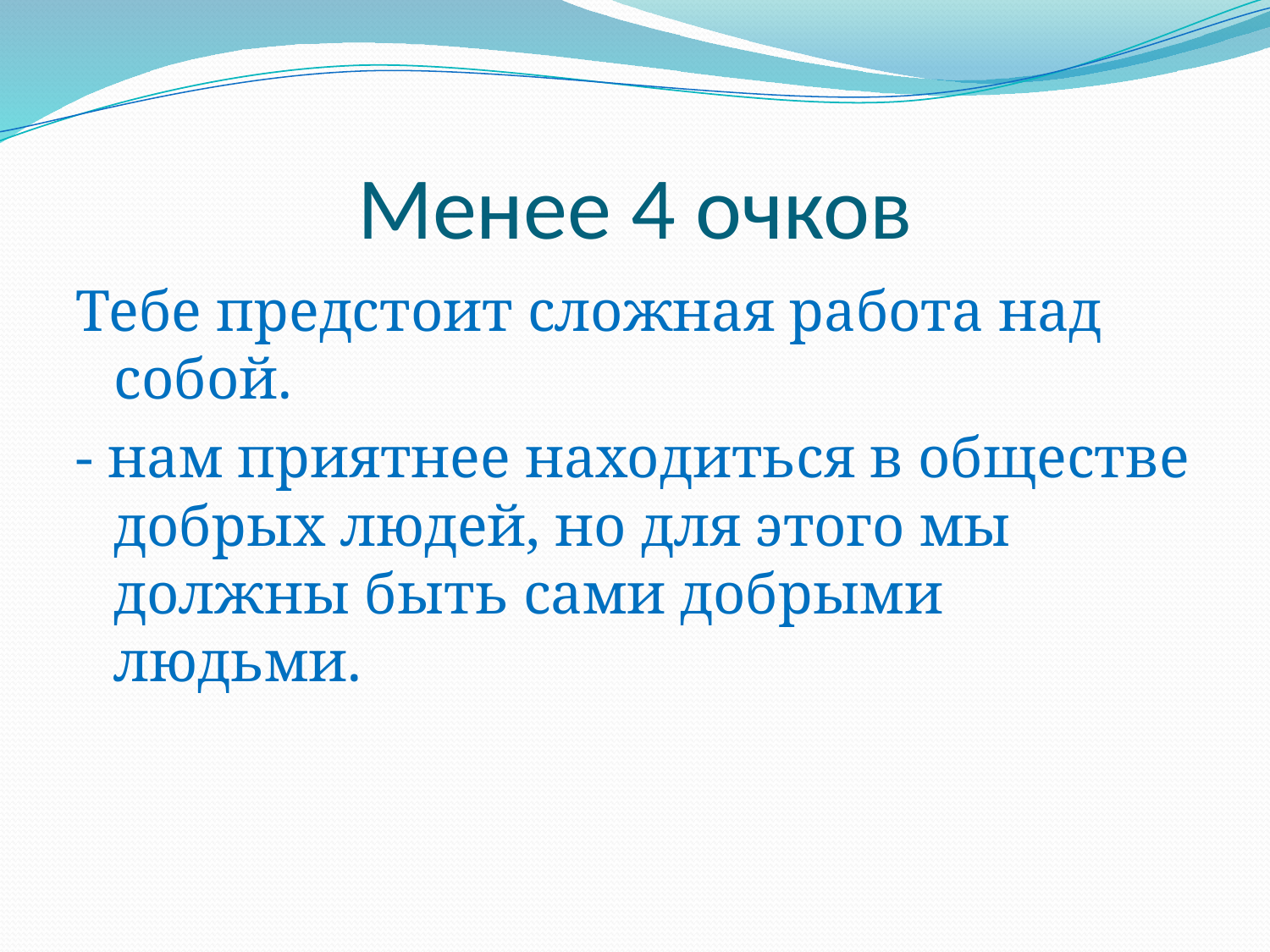

# Менее 4 очков
Тебе предстоит сложная работа над собой.
- нам приятнее находиться в обществе добрых людей, но для этого мы должны быть сами добрыми людьми.